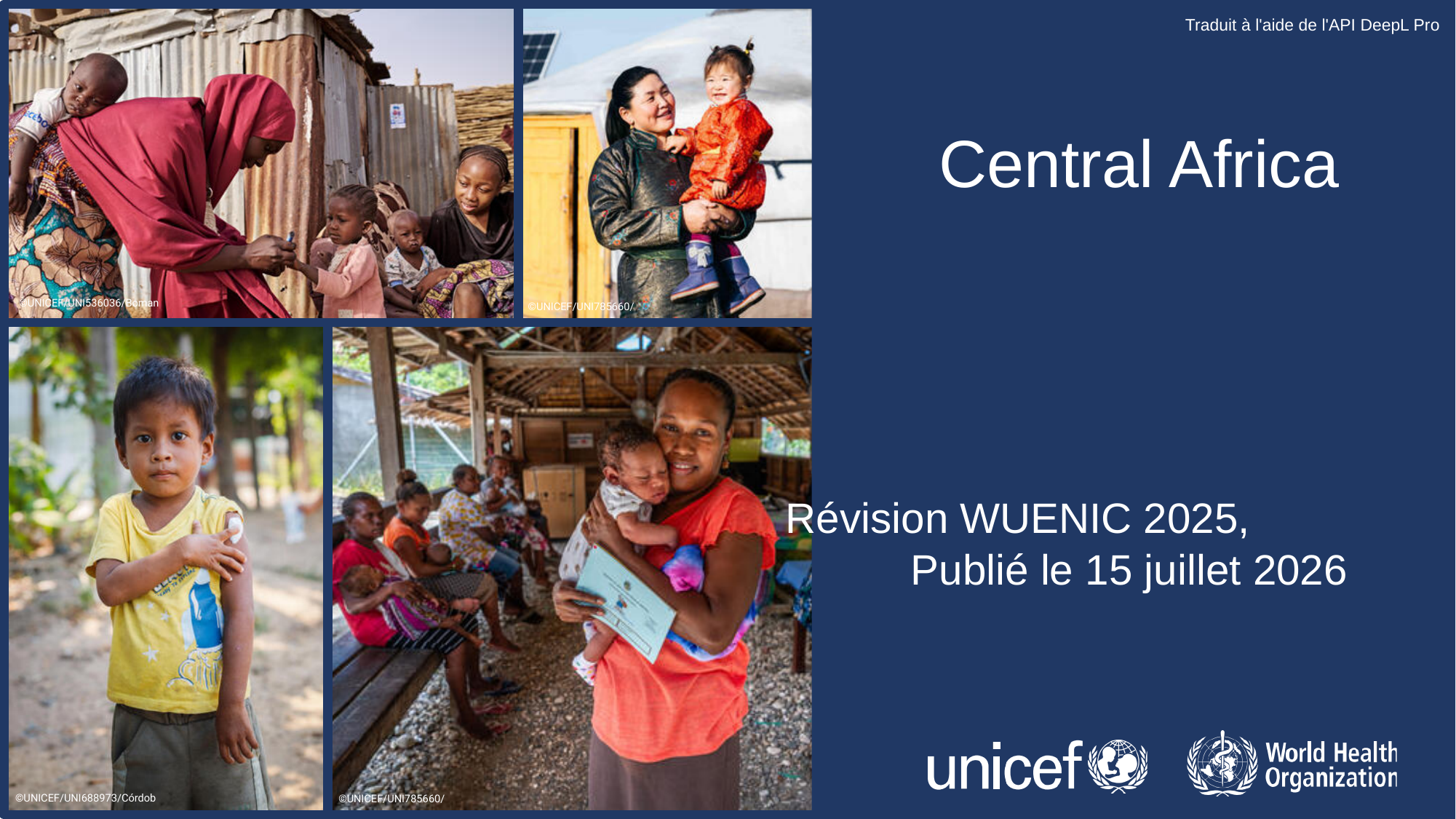

Traduit à l'aide de l'API DeepL Pro
# Central Africa
Révision WUENIC 2025,
Publié le 15 juillet 2026